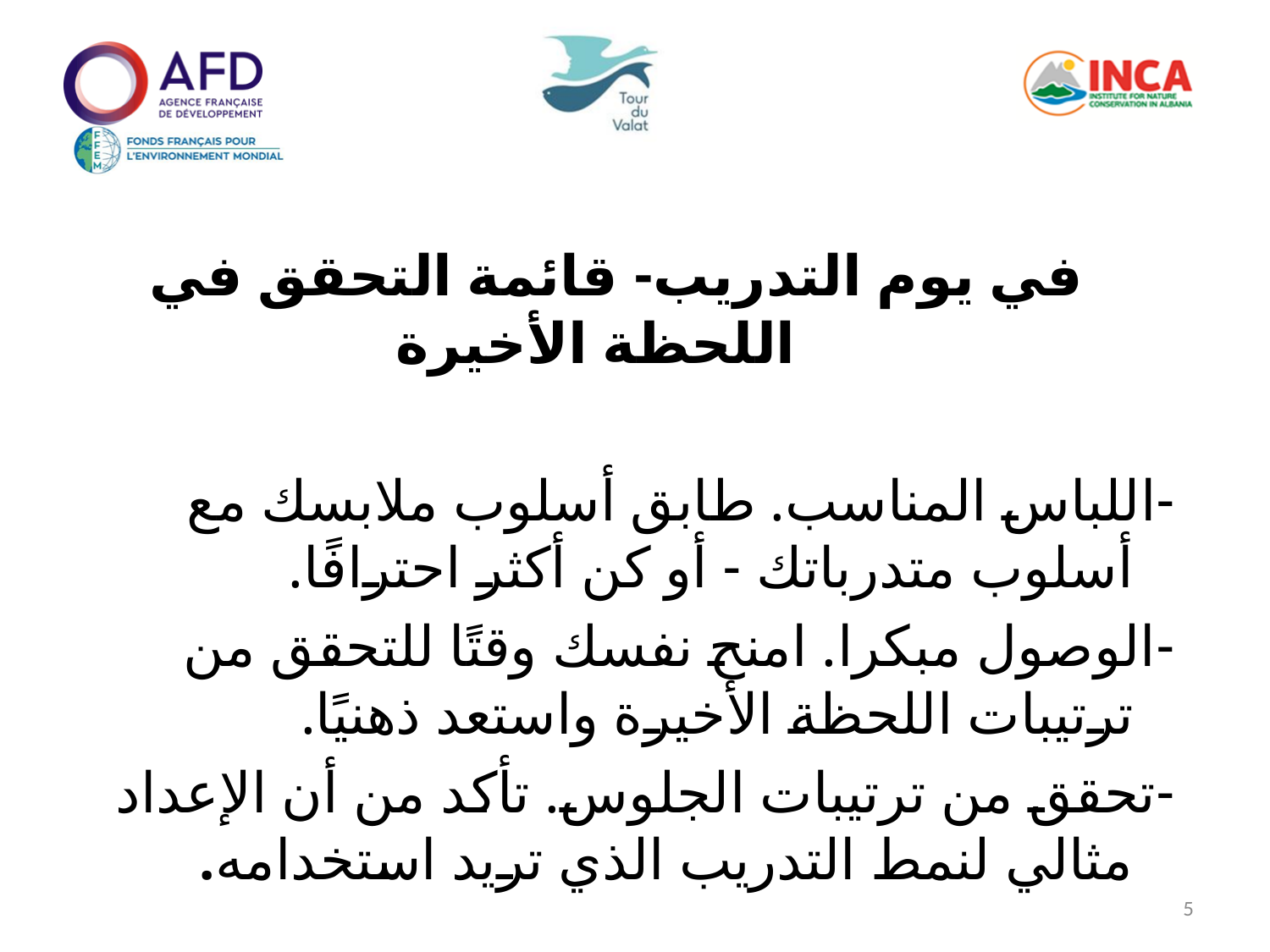

في يوم التدريب- قائمة التحقق في اللحظة الأخيرة

-اللباس المناسب. طابق أسلوب ملابسك مع أسلوب متدرباتك - أو كن أكثر احترافًا.
-الوصول مبكرا. امنح نفسك وقتًا للتحقق من ترتيبات اللحظة الأخيرة واستعد ذهنيًا.
-تحقق من ترتيبات الجلوس. تأكد من أن الإعداد مثالي لنمط التدريب الذي تريد استخدامه.
5